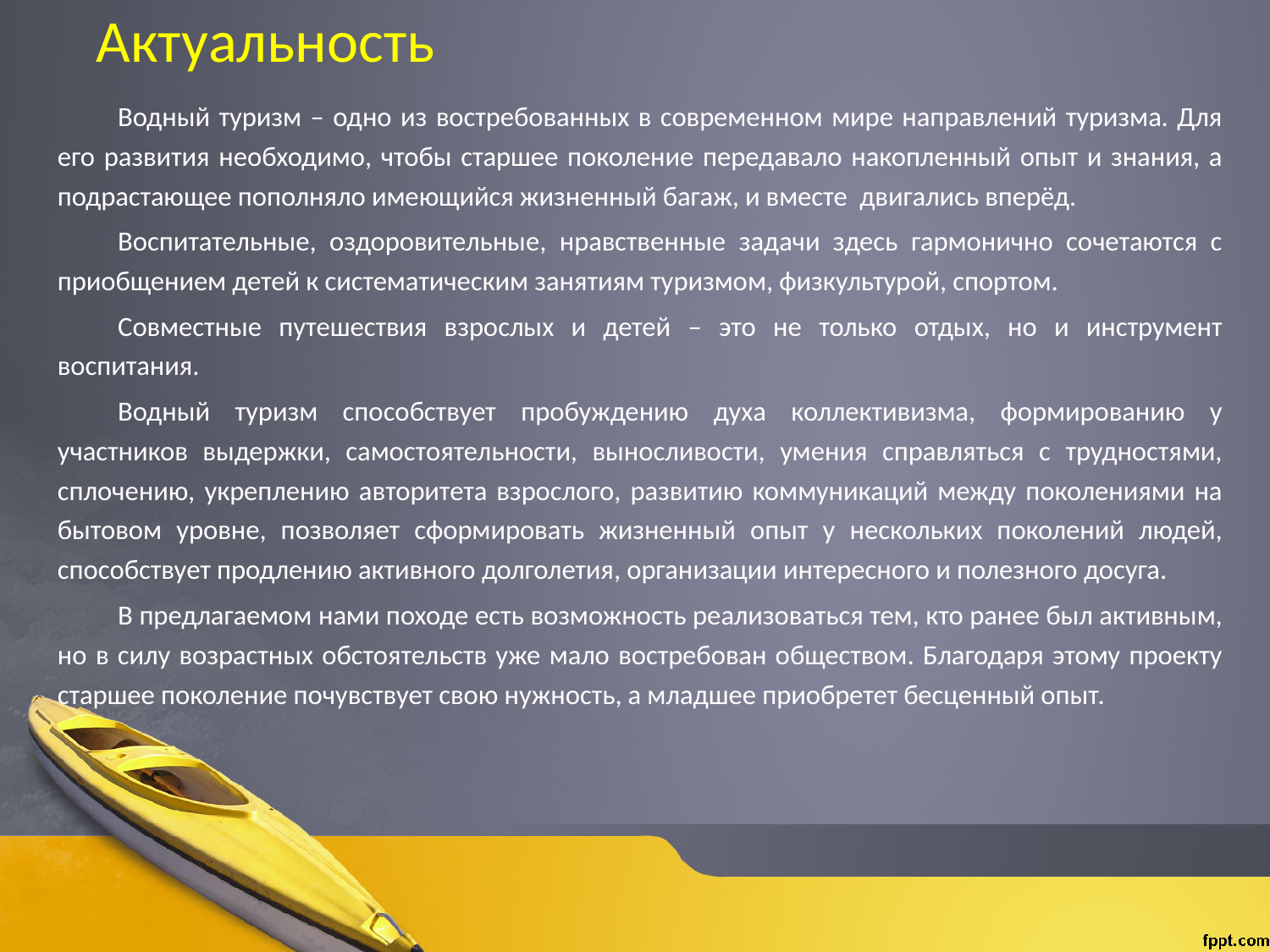

# Актуальность
Водный туризм – одно из востребованных в современном мире направлений туризма. Для его развития необходимо, чтобы старшее поколение передавало накопленный опыт и знания, а подрастающее пополняло имеющийся жизненный багаж, и вместе  двигались вперёд.
Воспитательные, оздоровительные, нравственные задачи здесь гармонично сочетаются с приобщением детей к систематическим занятиям туризмом, физкультурой, спортом.
Совместные путешествия взрослых и детей – это не только отдых, но и инструмент воспитания.
Водный туризм способствует пробуждению духа коллективизма, формированию у участников выдержки, самостоятельности, выносливости, умения справляться с трудностями, сплочению, укреплению авторитета взрослого, развитию коммуникаций между поколениями на бытовом уровне, позволяет сформировать жизненный опыт у нескольких поколений людей, способствует продлению активного долголетия, организации интересного и полезного досуга.
В предлагаемом нами походе есть возможность реализоваться тем, кто ранее был активным, но в силу возрастных обстоятельств уже мало востребован обществом. Благодаря этому проекту старшее поколение почувствует свою нужность, а младшее приобретет бесценный опыт.